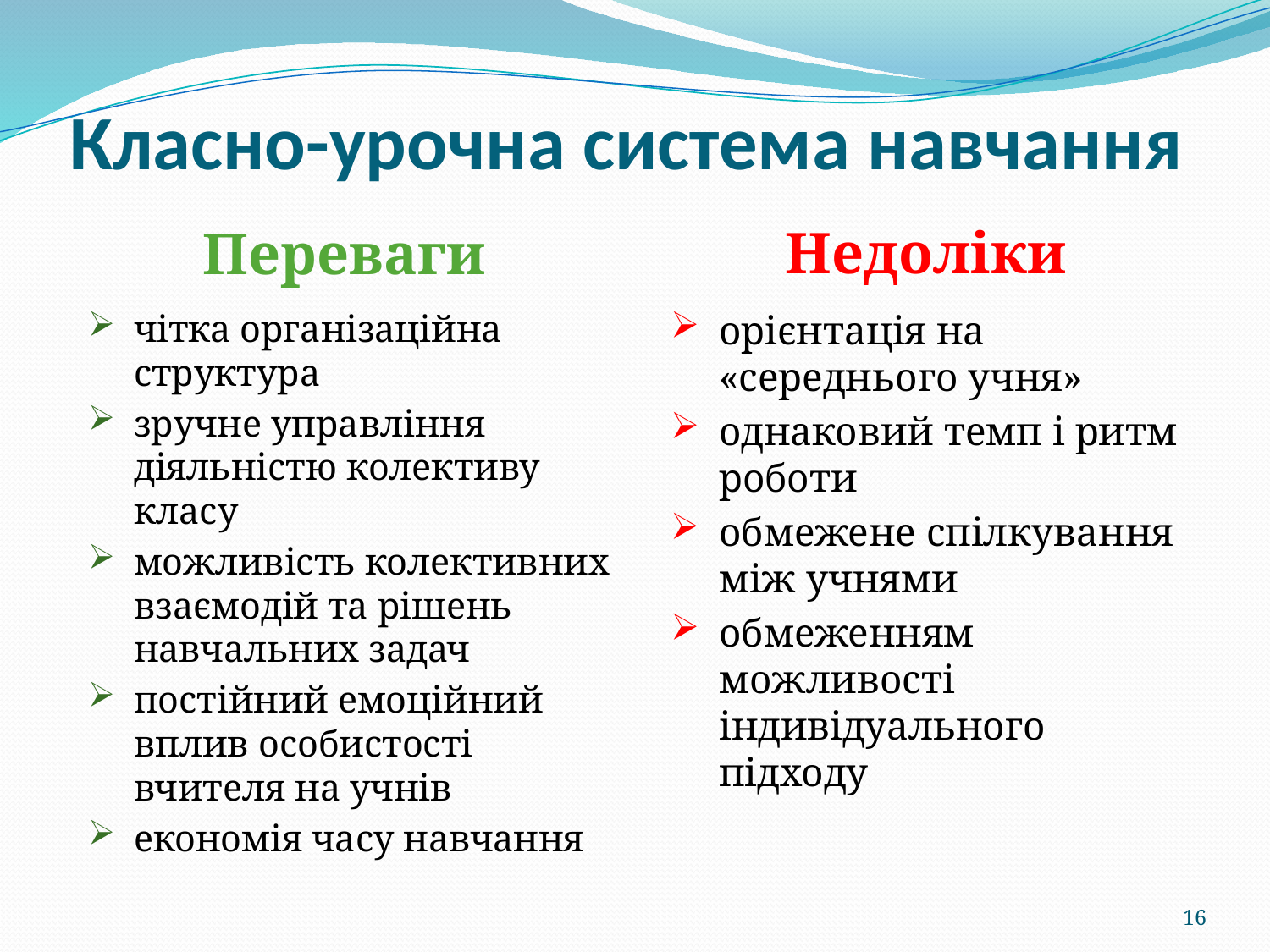

# Класно-урочна система навчання
Переваги
Недоліки
чітка організаційна структура
зручне управління діяльністю колективу класу
можливість колективних взаємодій та рішень навчальних задач
постійний емоційний вплив особистості вчителя на учнів
економія часу навчання
орієнтація на «середнього учня»
однаковий темп і ритм роботи
обмежене спілкування між учнями
обмеженням можливості індивідуального підходу
16